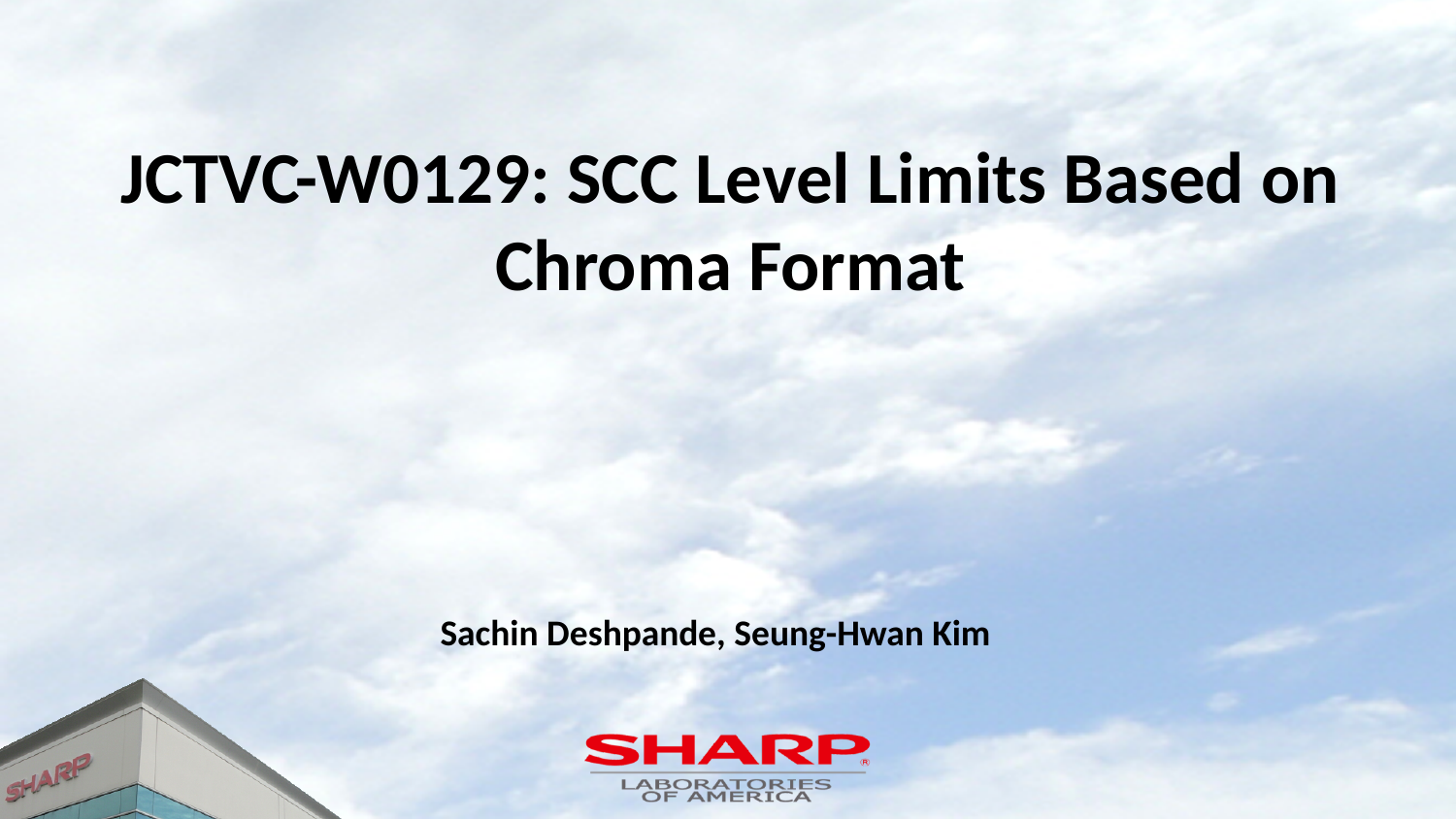

# JCTVC-W0129: SCC Level Limits Based on Chroma Format
Sachin Deshpande, Seung-Hwan Kim